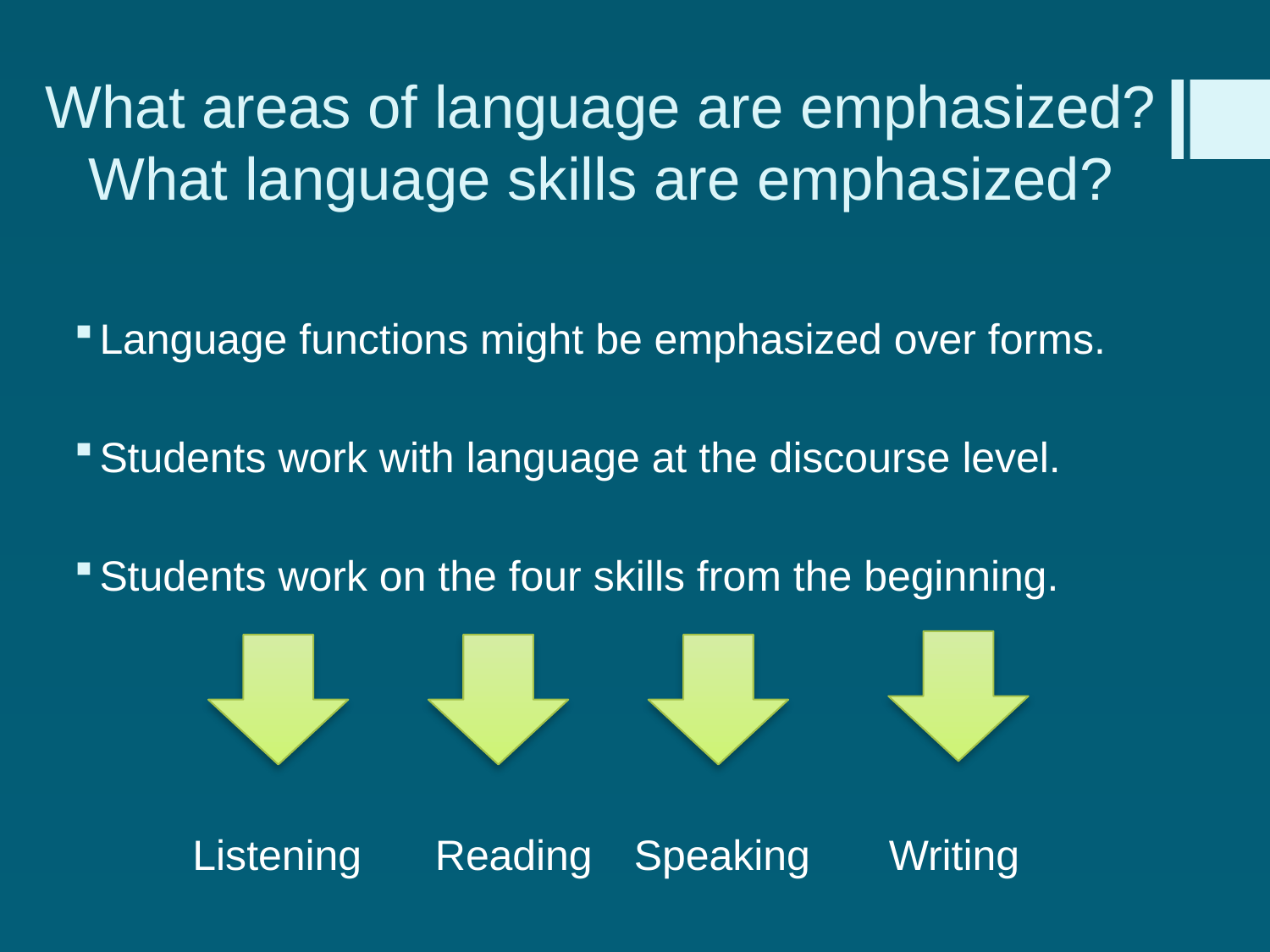

# What areas of language are emphasized? What language skills are emphasized?

Language functions might be emphasized over forms.

Students work with language at the discourse level.

Students work on the four skills from the beginning.

Listening
Reading
Speaking
Writing